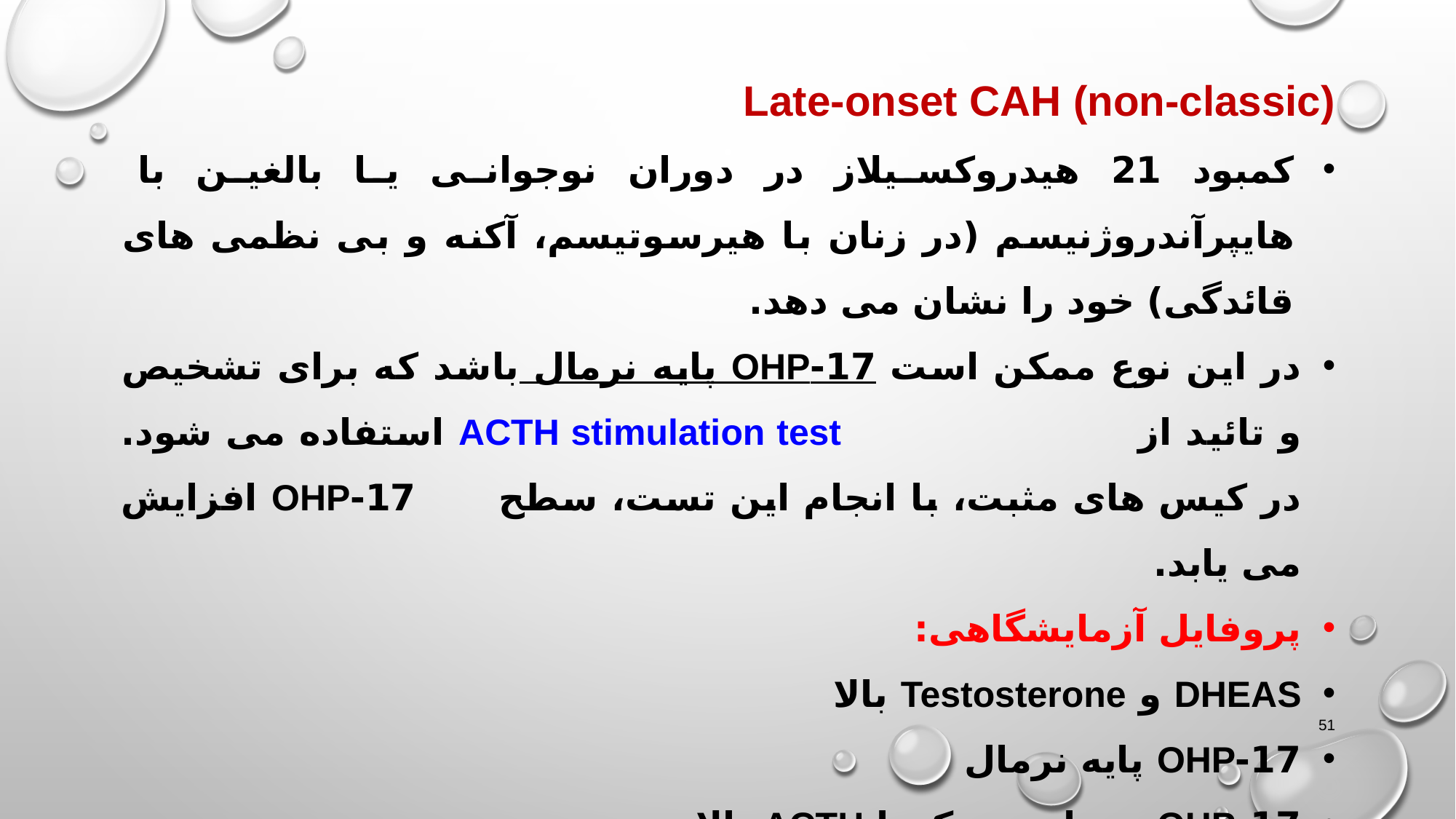

Late-onset CAH (non-classic)
کمبود 21 هیدروکسیلاز در دوران نوجوانی یا بالغین با هایپرآندروژنیسم (در زنان با هیرسوتیسم، آکنه و بی نظمی های قائدگی) خود را نشان می دهد.
در این نوع ممکن است 17-OHP پایه نرمال باشد که برای تشخیص و تائید از                     ACTH stimulation test استفاده می شود. در کیس های مثبت، با انجام این تست، سطح      17-OHP افزایش می یابد.
پروفایل آزمایشگاهی:
DHEAS و Testosterone بالا
17-OHP پایه نرمال
17-OHP بعد از تحریک با ACTH بالا
51